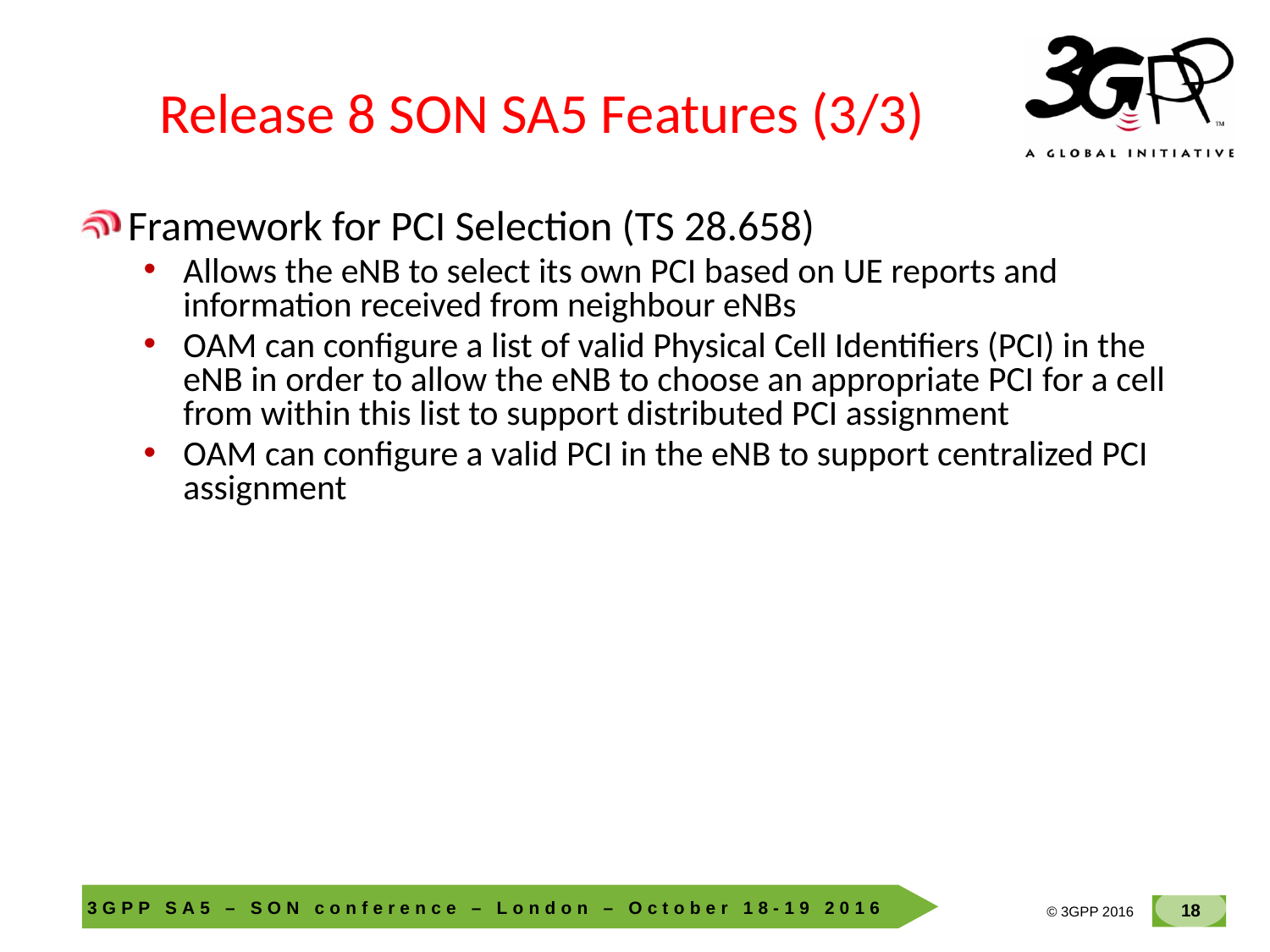

# Release 8 SON SA5 Features (3/3)
Framework for PCI Selection (TS 28.658)
Allows the eNB to select its own PCI based on UE reports and information received from neighbour eNBs
OAM can configure a list of valid Physical Cell Identifiers (PCI) in the eNB in order to allow the eNB to choose an appropriate PCI for a cell from within this list to support distributed PCI assignment
OAM can configure a valid PCI in the eNB to support centralized PCI assignment